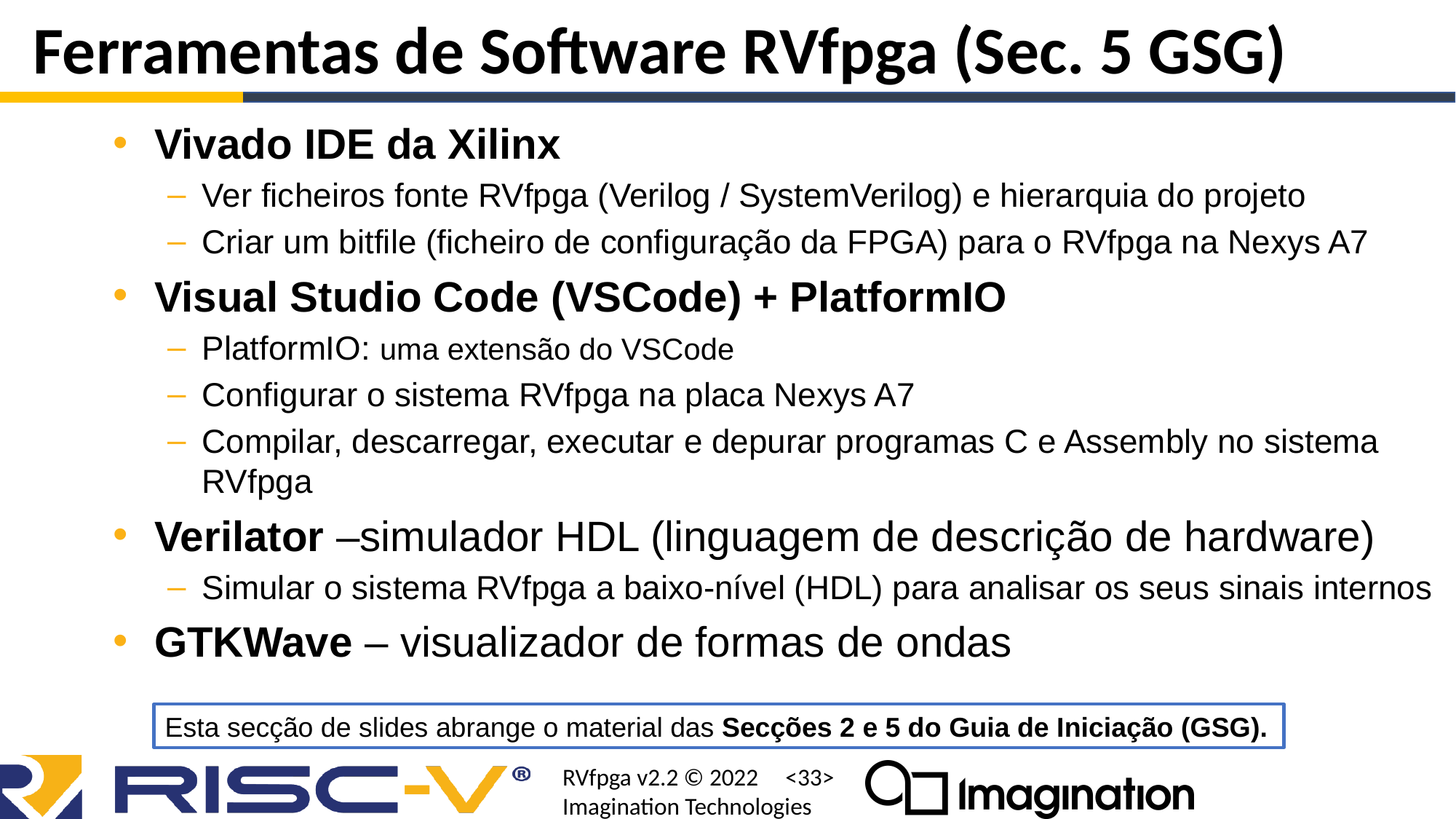

# Ferramentas de Software RVfpga (Sec. 5 GSG)
Vivado IDE da Xilinx
Ver ficheiros fonte RVfpga (Verilog / SystemVerilog) e hierarquia do projeto
Criar um bitfile (ficheiro de configuração da FPGA) para o RVfpga na Nexys A7
Visual Studio Code (VSCode) + PlatformIO
PlatformIO: uma extensão do VSCode
Configurar o sistema RVfpga na placa Nexys A7
Compilar, descarregar, executar e depurar programas C e Assembly no sistema RVfpga
Verilator –simulador HDL (linguagem de descrição de hardware)
Simular o sistema RVfpga a baixo-nível (HDL) para analisar os seus sinais internos
GTKWave – visualizador de formas de ondas

Esta secção de slides abrange o material das Secções 2 e 5 do Guia de Iniciação (GSG).